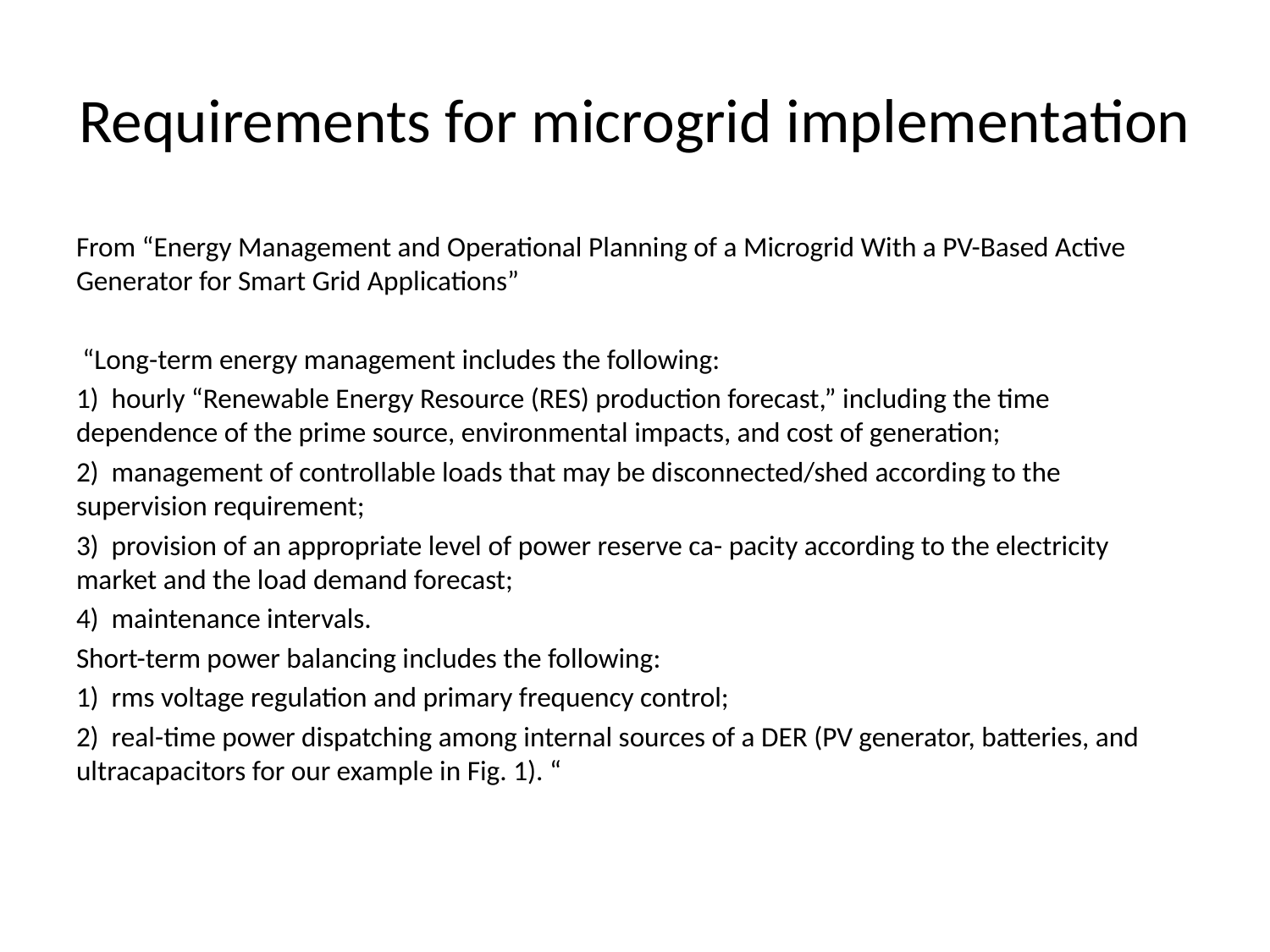

# Requirements for microgrid implementation
From “Energy Management and Operational Planning of a Microgrid With a PV-Based Active Generator for Smart Grid Applications”

 “Long-term energy management includes the following:
1)  hourly “Renewable Energy Resource (RES) production forecast,” including the time dependence of the prime  source, environmental impacts, and cost of generation;
2)  management of controllable loads that may be disconnected/shed according to the supervision requirement;
3)  provision of an appropriate level of power reserve ca-  pacity according to the electricity market and the load  demand forecast;
4)  maintenance intervals.
Short-term power balancing includes the following:
1)  rms voltage regulation and primary frequency control;
2)  real-time power dispatching among internal sources of a  DER (PV generator, batteries, and ultracapacitors for our  example in Fig. 1). “